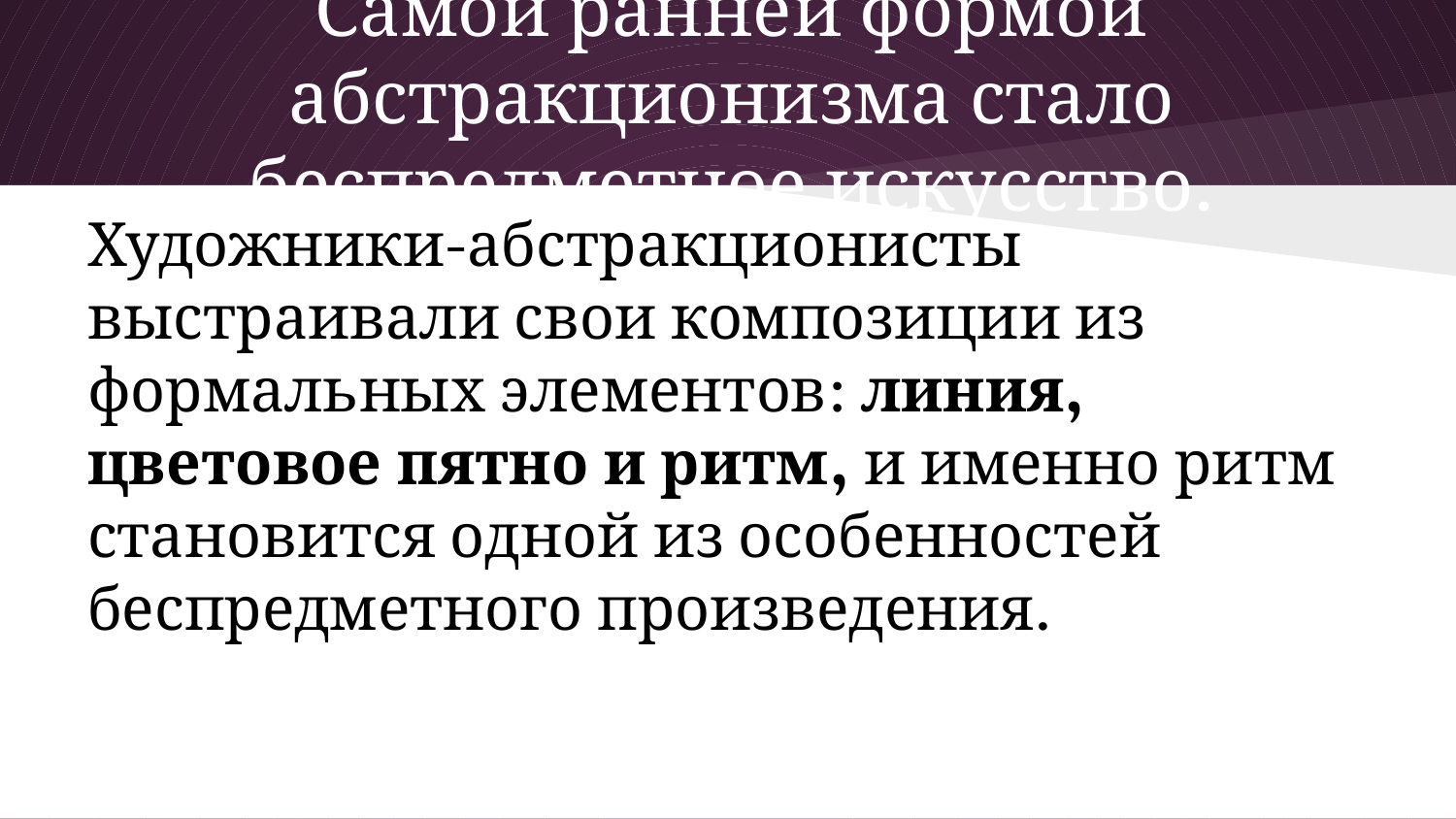

# Самой ранней формой абстракционизма стало беспредметное искусство.
Художники-абстракционисты выстраивали свои композиции из формальных элементов: линия, цветовое пятно и ритм, и именно ритм становится одной из особенностей беспредметного произведения.